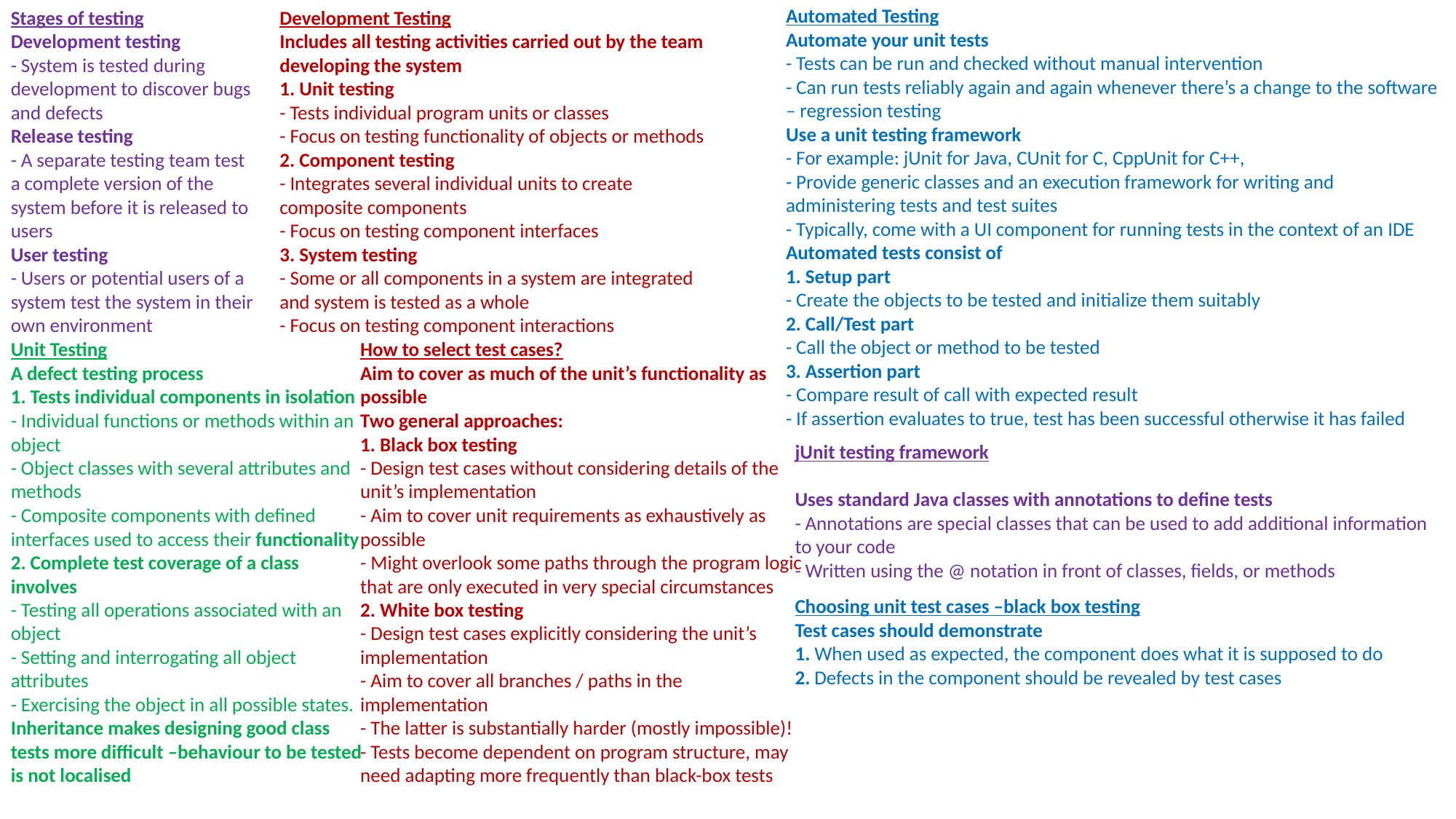

Stages of testing
Development testing
- System is tested during development to discover bugs and defects
Release testing
- A separate testing team test a complete version of the system before it is released to users
User testing
- Users or potential users of a system test the system in their own environment
Development Testing
Includes all testing activities carried out by the team developing the system
1. Unit testing
- Tests individual program units or classes
- Focus on testing functionality of objects or methods
2. Component testing
- Integrates several individual units to create composite components
- Focus on testing component interfaces
3. System testing
- Some or all components in a system are integrated and system is tested as a whole
- Focus on testing component interactions
Automated Testing
Automate your unit tests
- Tests can be run and checked without manual intervention
- Can run tests reliably again and again whenever there’s a change to the software – regression testing
Use a unit testing framework
- For example: jUnit for Java, CUnit for C, CppUnit for C++,
- Provide generic classes and an execution framework for writing and administering tests and test suites
- Typically, come with a UI component for running tests in the context of an IDE
Automated tests consist of
1. Setup part
- Create the objects to be tested and initialize them suitably
2. Call/Test part
- Call the object or method to be tested
3. Assertion part
- Compare result of call with expected result
- If assertion evaluates to true, test has been successful otherwise it has failed
Unit Testing
A defect testing process
1. Tests individual components in isolation
- Individual functions or methods within an object
- Object classes with several attributes and methods
- Composite components with defined interfaces used to access their functionality
2. Complete test coverage of a class involves
- Testing all operations associated with an object
- Setting and interrogating all object attributes
- Exercising the object in all possible states.
Inheritance makes designing good class tests more difficult –behaviour to be tested is not localised
How to select test cases?
Aim to cover as much of the unit’s functionality as possible
Two general approaches:
1. Black box testing
- Design test cases without considering details of the unit’s implementation
- Aim to cover unit requirements as exhaustively as possible
- Might overlook some paths through the program logic that are only executed in very special circumstances
2. White box testing
- Design test cases explicitly considering the unit’s implementation
- Aim to cover all branches / paths in the implementation
- The latter is substantially harder (mostly impossible)!
- Tests become dependent on program structure, may need adapting more frequently than black-box tests
jUnit testing framework
Uses standard Java classes with annotations to define tests
- Annotations are special classes that can be used to add additional information to your code
- Written using the @ notation in front of classes, fields, or methods
Choosing unit test cases –black box testing
Test cases should demonstrate
1. When used as expected, the component does what it is supposed to do
2. Defects in the component should be revealed by test cases